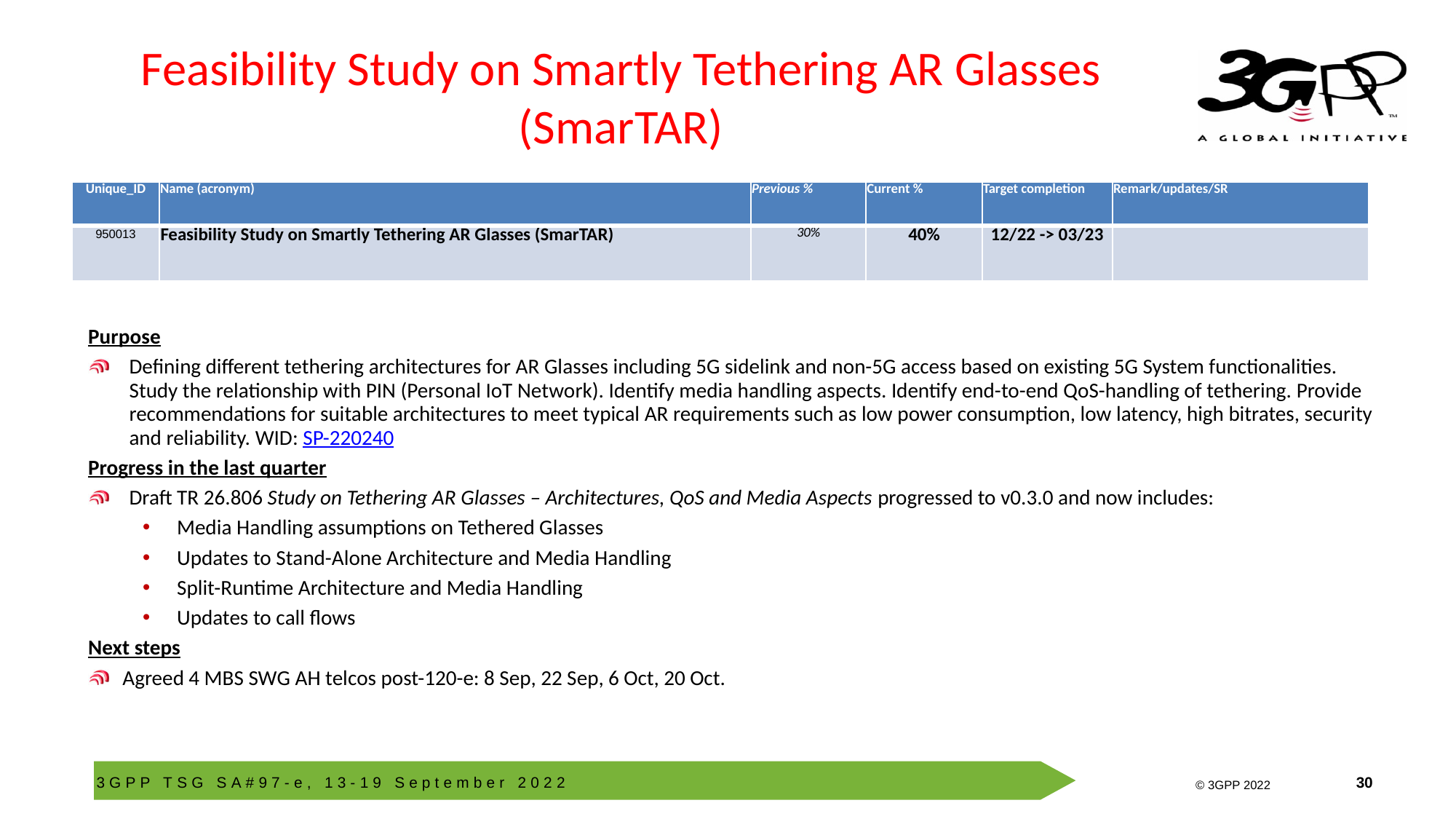

# Feasibility Study on Smartly Tethering AR Glasses (SmarTAR)
| Unique\_ID | Name (acronym) | Previous % | Current % | Target completion | Remark/updates/SR |
| --- | --- | --- | --- | --- | --- |
| 950013 | Feasibility Study on Smartly Tethering AR Glasses (SmarTAR) | 30% | 40% | 12/22 -> 03/23 |  |
Purpose
Defining different tethering architectures for AR Glasses including 5G sidelink and non-5G access based on existing 5G System functionalities.  Study the relationship with PIN (Personal IoT Network). Identify media handling aspects. Identify end-to-end QoS-handling of tethering. Provide recommendations for suitable architectures to meet typical AR requirements such as low power consumption, low latency, high bitrates, security and reliability. WID: SP-220240
Progress in the last quarter
Draft TR 26.806 Study on Tethering AR Glasses – Architectures, QoS and Media Aspects progressed to v0.3.0 and now includes:
Media Handling assumptions on Tethered Glasses
Updates to Stand-Alone Architecture and Media Handling
Split-Runtime Architecture and Media Handling
Updates to call flows
Next steps
Agreed 4 MBS SWG AH telcos post-120-e: 8 Sep, 22 Sep, 6 Oct, 20 Oct.